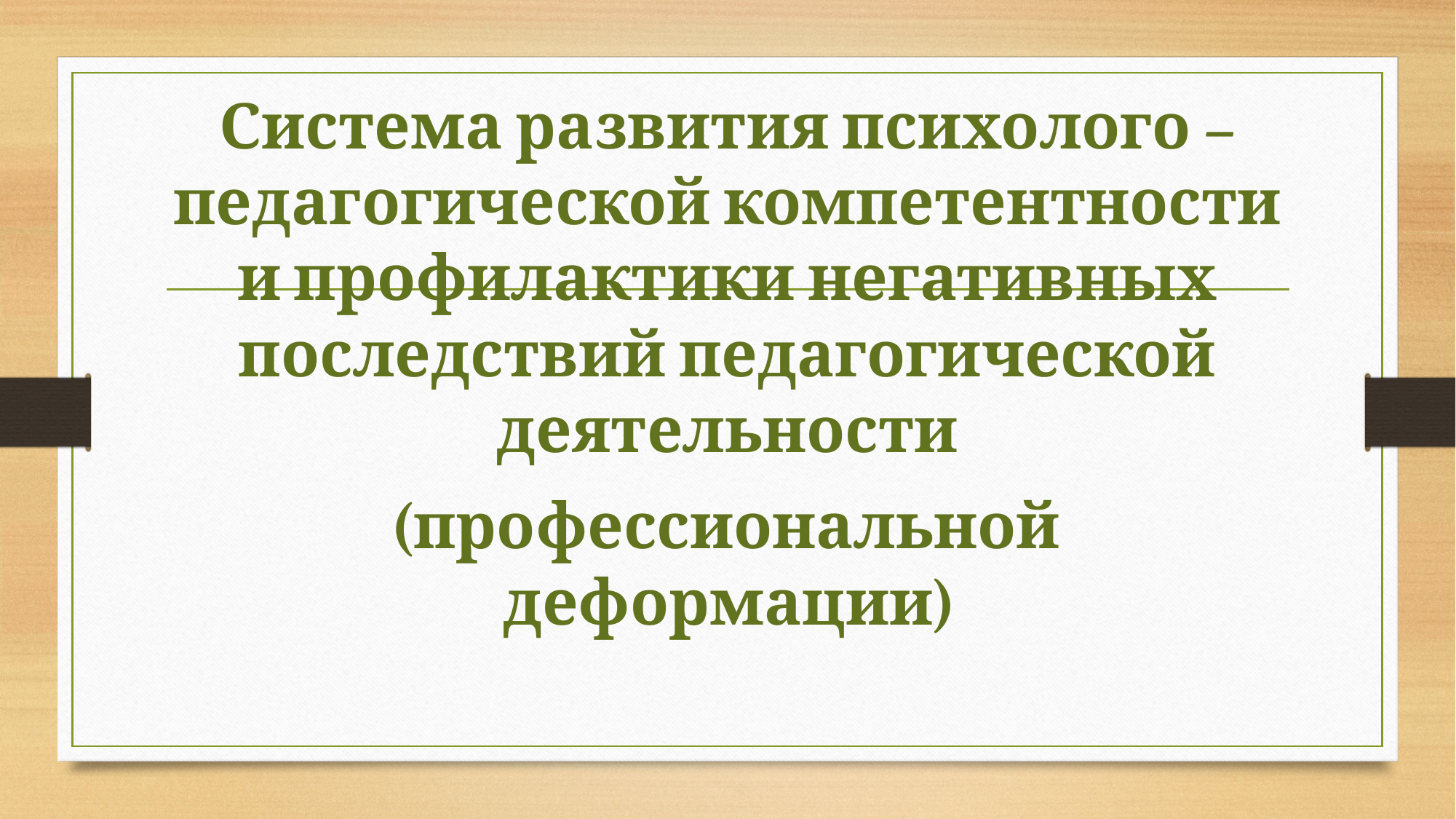

Система развития психолого – педагогической компетентности и профилактики негативных последствий педагогической деятельности
(профессиональной деформации)